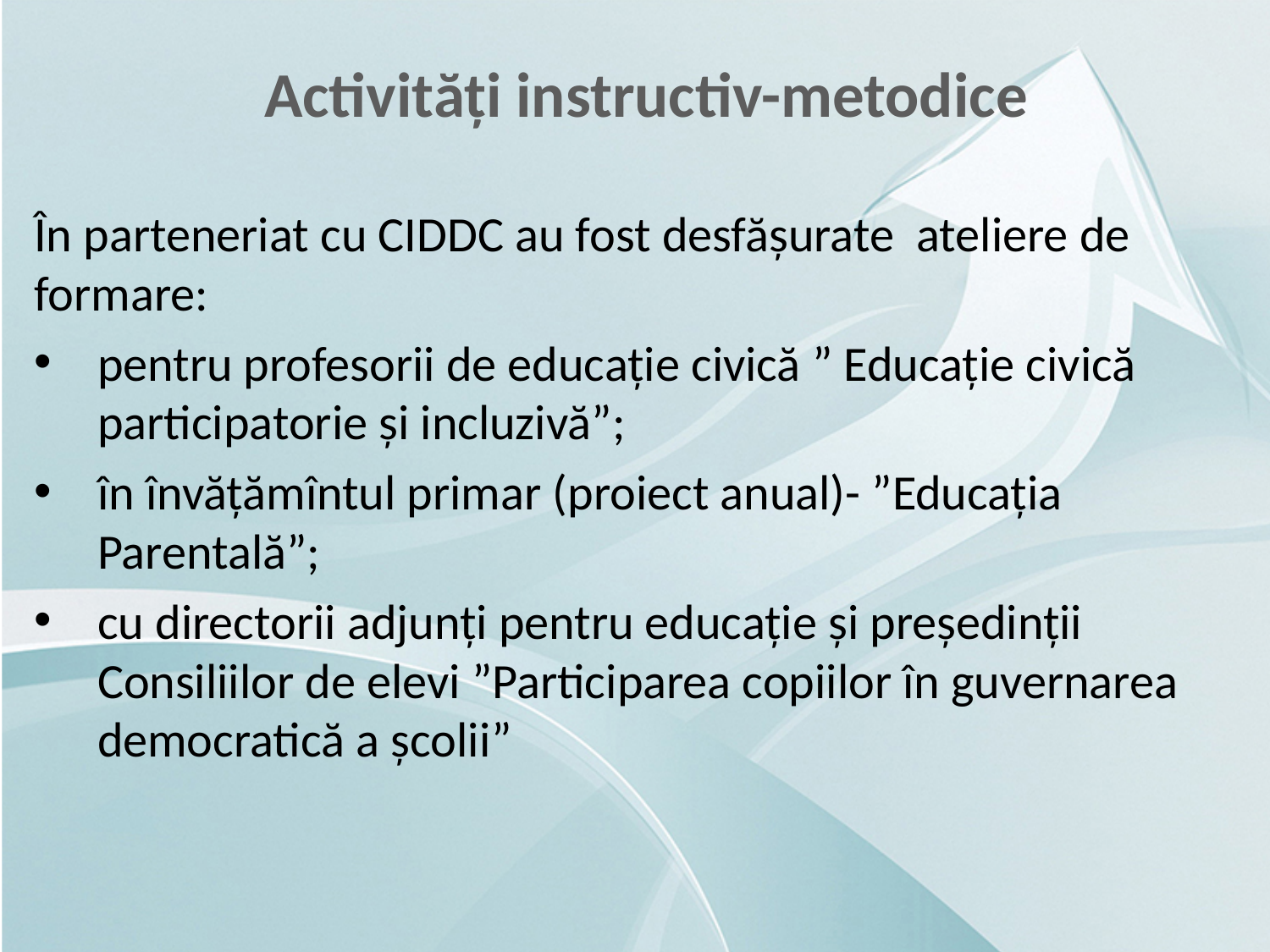

Activități instructiv-metodice
În parteneriat cu CIDDC au fost desfășurate  ateliere de formare:
pentru profesorii de educație civică ” Educație civică participatorie și incluzivă”;
în învățămîntul primar (proiect anual)- ”Educația Parentală”;
cu directorii adjunți pentru educație și președinții Consiliilor de elevi ”Participarea copiilor în guvernarea democratică a școlii”